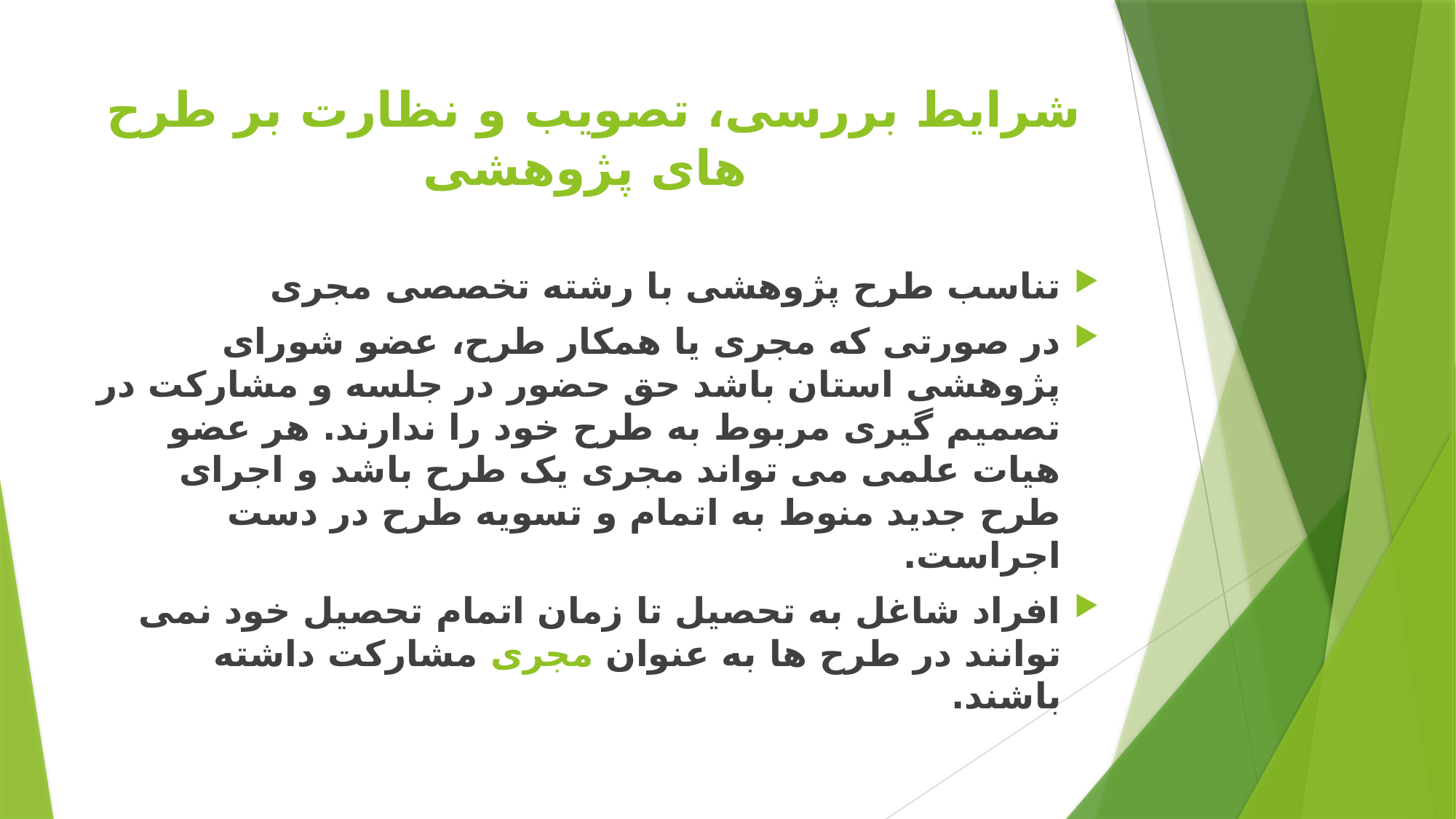

# شرایط بررسی، تصویب و نظارت بر طرح های پژوهشی
تناسب طرح پژوهشی با رشته تخصصی مجری
در صورتی که مجری یا همکار طرح، عضو شورای پژوهشی استان باشد حق حضور در جلسه و مشارکت در تصمیم گیری مربوط به طرح خود را ندارند. هر عضو هیات علمی می تواند مجری یک طرح باشد و اجرای طرح جدید منوط به اتمام و تسویه طرح در دست اجراست.
افراد شاغل به تحصیل تا زمان اتمام تحصیل خود نمی توانند در طرح ها به عنوان مجری مشارکت داشته باشند.